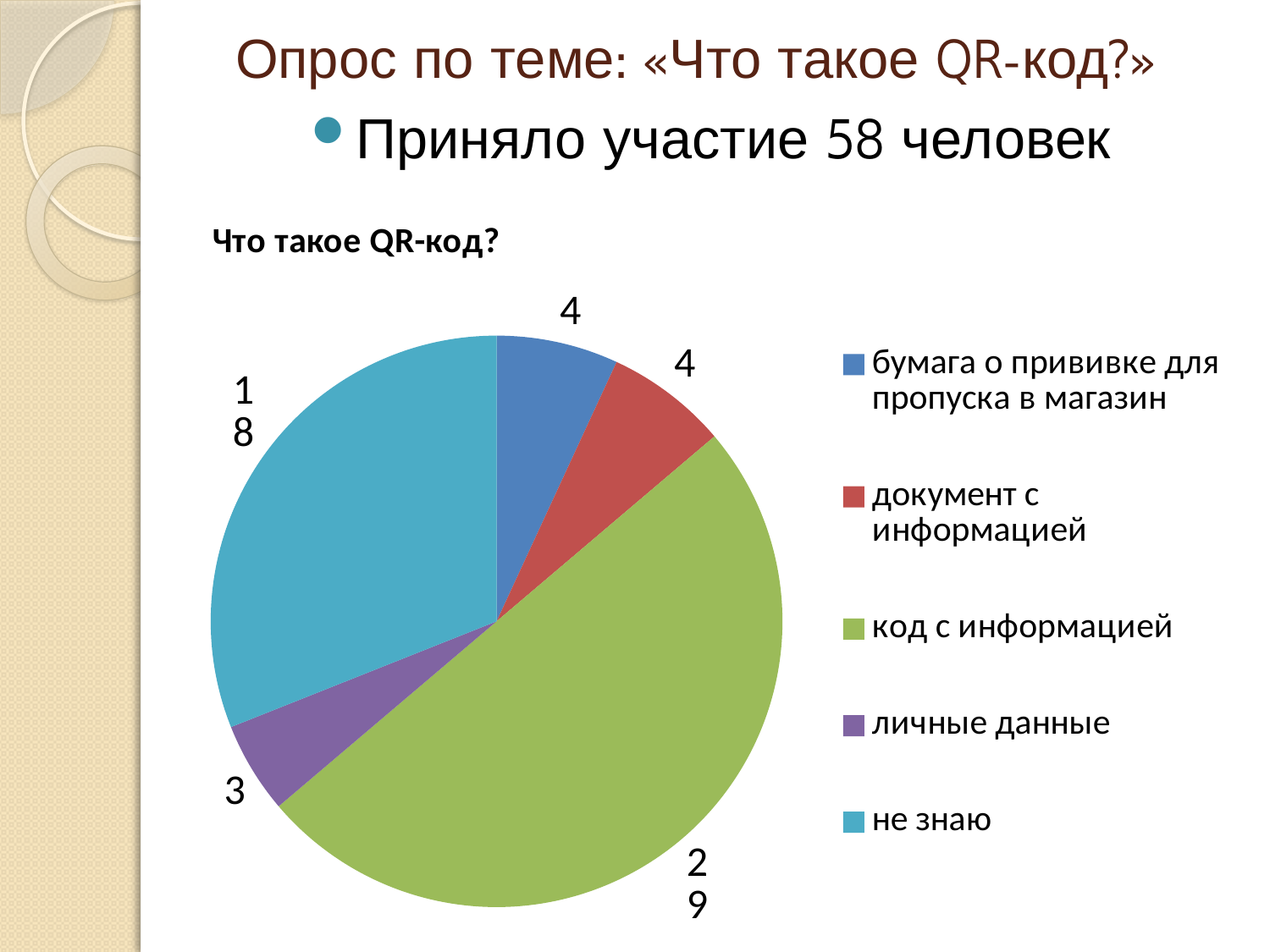

# Опрос по теме: «Что такое QR-код?»
Приняло участие 58 человек

### Chart: Что такое QR-код?

| Category |  |
|---|---|
| бумага о прививке для пропуска в магазин | 4.0 |
| документ с информацией | 4.0 |
| код с информацией | 29.0 |
| личные данные | 3.0 |
| не знаю | 18.0 |